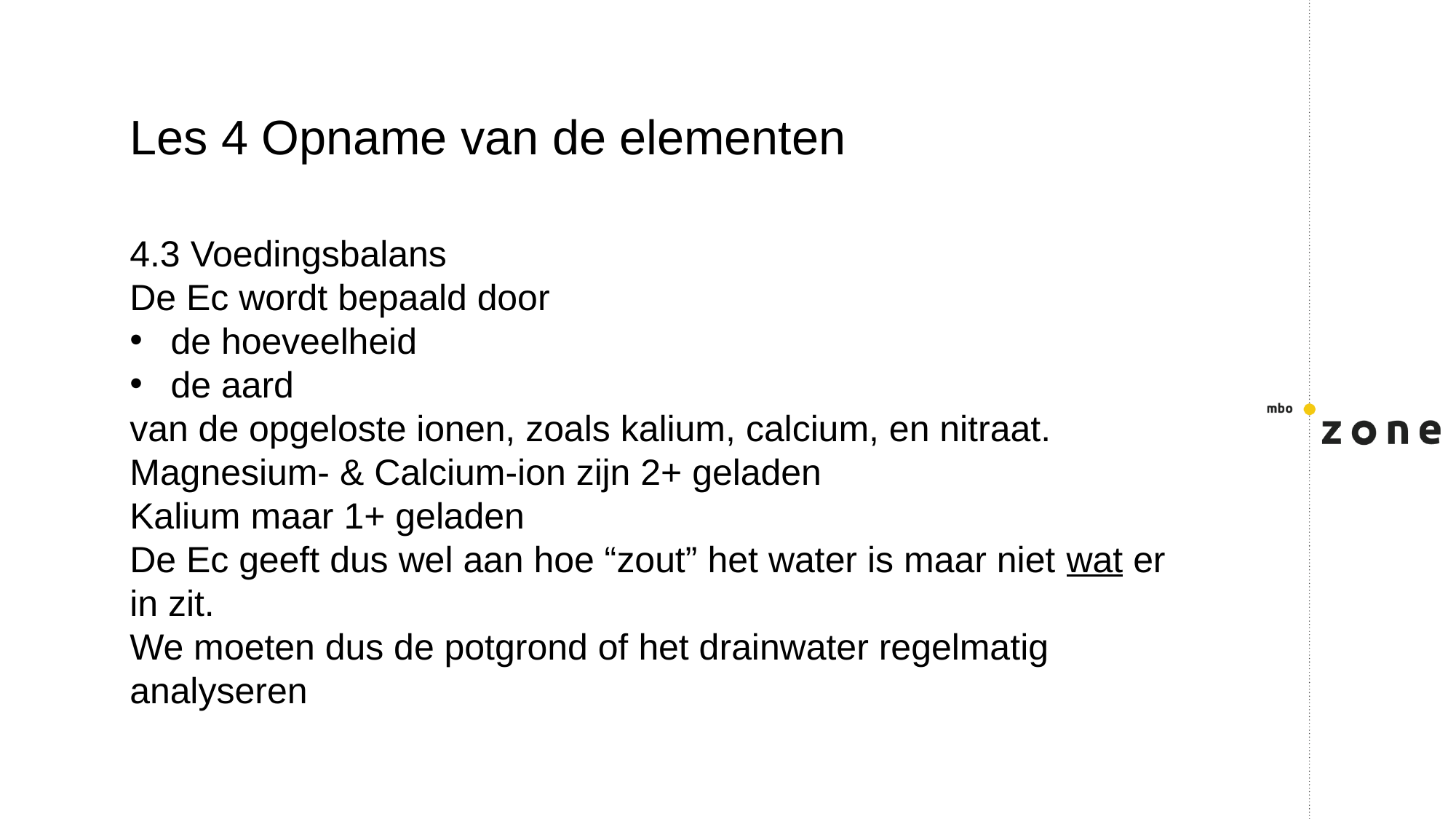

Les 4 Opname van de elementen
4.3 Voedingsbalans
De Ec wordt bepaald door
de hoeveelheid
de aard
van de opgeloste ionen, zoals kalium, calcium, en nitraat.
Magnesium- & Calcium-ion zijn 2+ geladen
Kalium maar 1+ geladen
De Ec geeft dus wel aan hoe “zout” het water is maar niet wat er in zit.
We moeten dus de potgrond of het drainwater regelmatig analyseren